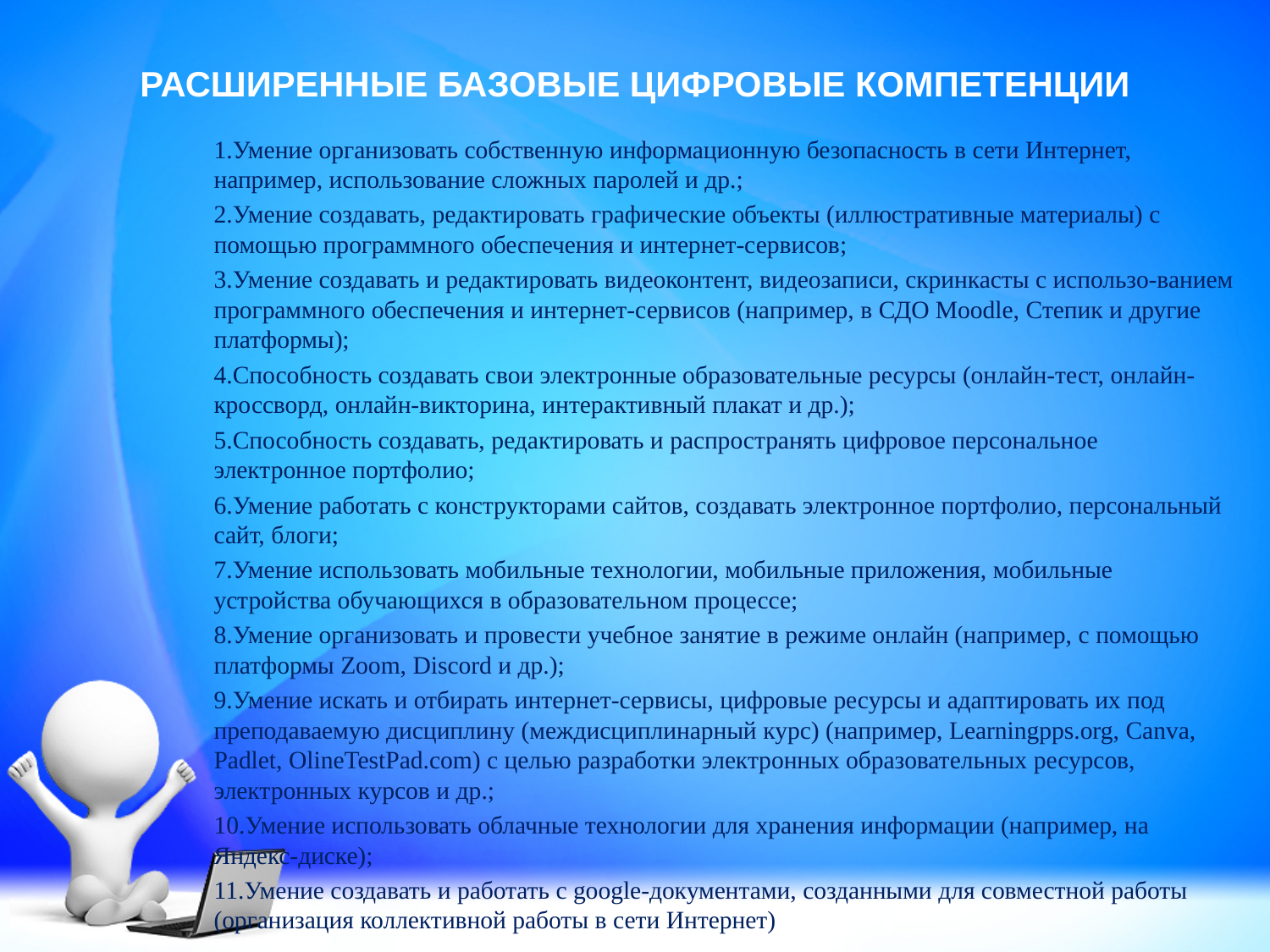

# РАСШИРЕННЫЕ БАЗОВЫЕ ЦИФРОВЫЕ КОМПЕТЕНЦИИ
1.Умение организовать собственную информационную безопасность в сети Интернет, например, использование сложных паролей и др.;
2.Умение создавать, редактировать графические объекты (иллюстративные материалы) с помощью программного обеспечения и интернет-сервисов;
3.Умение создавать и редактировать видеоконтент, видеозаписи, скринкасты с использо-ванием программного обеспечения и интернет-сервисов (например, в СДО Moodle, Степик и другие платформы);
4.Способность создавать свои электронные образовательные ресурсы (онлайн-тест, онлайн-кроссворд, онлайн-викторина, интерактивный плакат и др.);
5.Способность создавать, редактировать и распространять цифровое персональное электронное портфолио;
6.Умение работать с конструкторами сайтов, создавать электронное портфолио, персональный сайт, блоги;
7.Умение использовать мобильные технологии, мобильные приложения, мобильные устройства обучающихся в образовательном процессе;
8.Умение организовать и провести учебное занятие в режиме онлайн (например, с помощью платформы Zoom, Discord и др.);
9.Умение искать и отбирать интернет-сервисы, цифровые ресурсы и адаптировать их под преподаваемую дисциплину (междисциплинарный курс) (например, Learningpps.org, Canva, Padlet, OlineTestPad.com) с целью разработки электронных образовательных ресурсов, электронных курсов и др.;
10.Умение использовать облачные технологии для хранения информации (например, на Яндекс-диске);
11.Умение создавать и работать с google-документами, созданными для совместной работы (организация коллективной работы в сети Интернет)